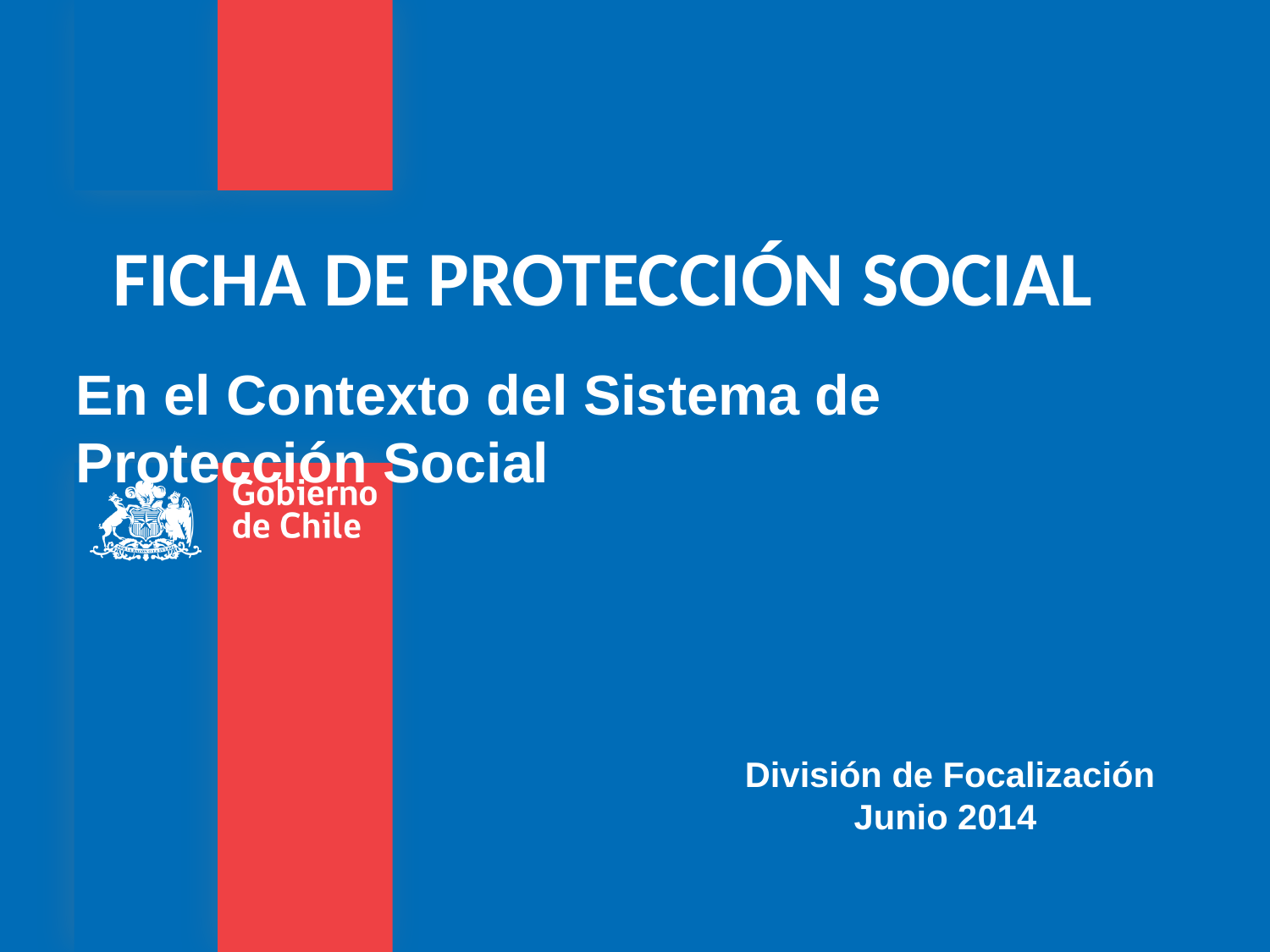

# FICHA DE PROTECCIÓN SOCIAL
En el Contexto del Sistema de Protección Social
División de Focalización
Junio 2014